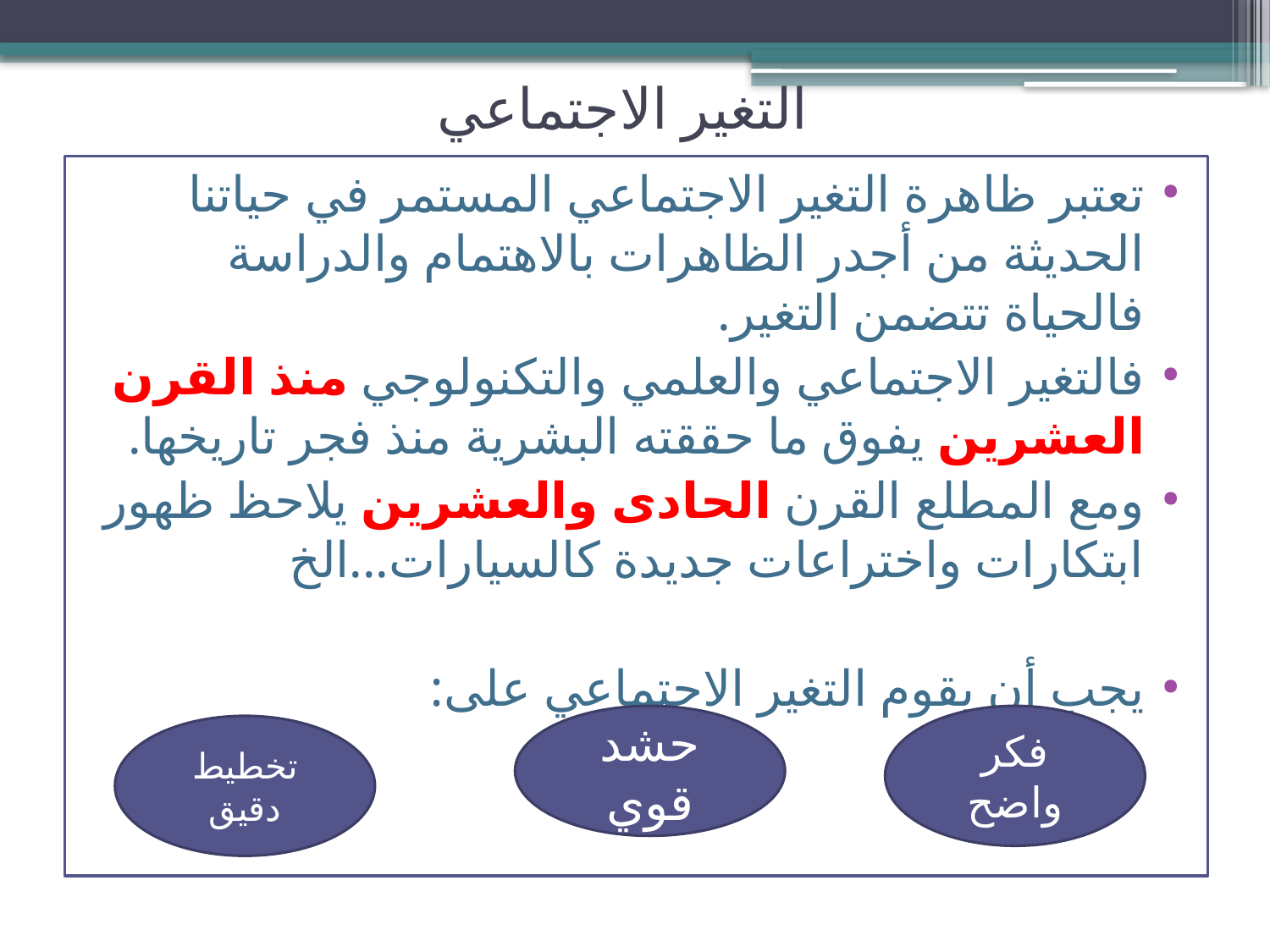

# التغير الاجتماعي
تعتبر ظاهرة التغير الاجتماعي المستمر في حياتنا الحديثة من أجدر الظاهرات بالاهتمام والدراسة فالحياة تتضمن التغير.
فالتغير الاجتماعي والعلمي والتكنولوجي منذ القرن العشرين يفوق ما حققته البشرية منذ فجر تاريخها.
ومع المطلع القرن الحادى والعشرين يلاحظ ظهور ابتكارات واختراعات جديدة كالسيارات...الخ

يجب أن يقوم التغير الاجتماعي على:
حشد قوي
فكر واضح
تخطيط دقيق